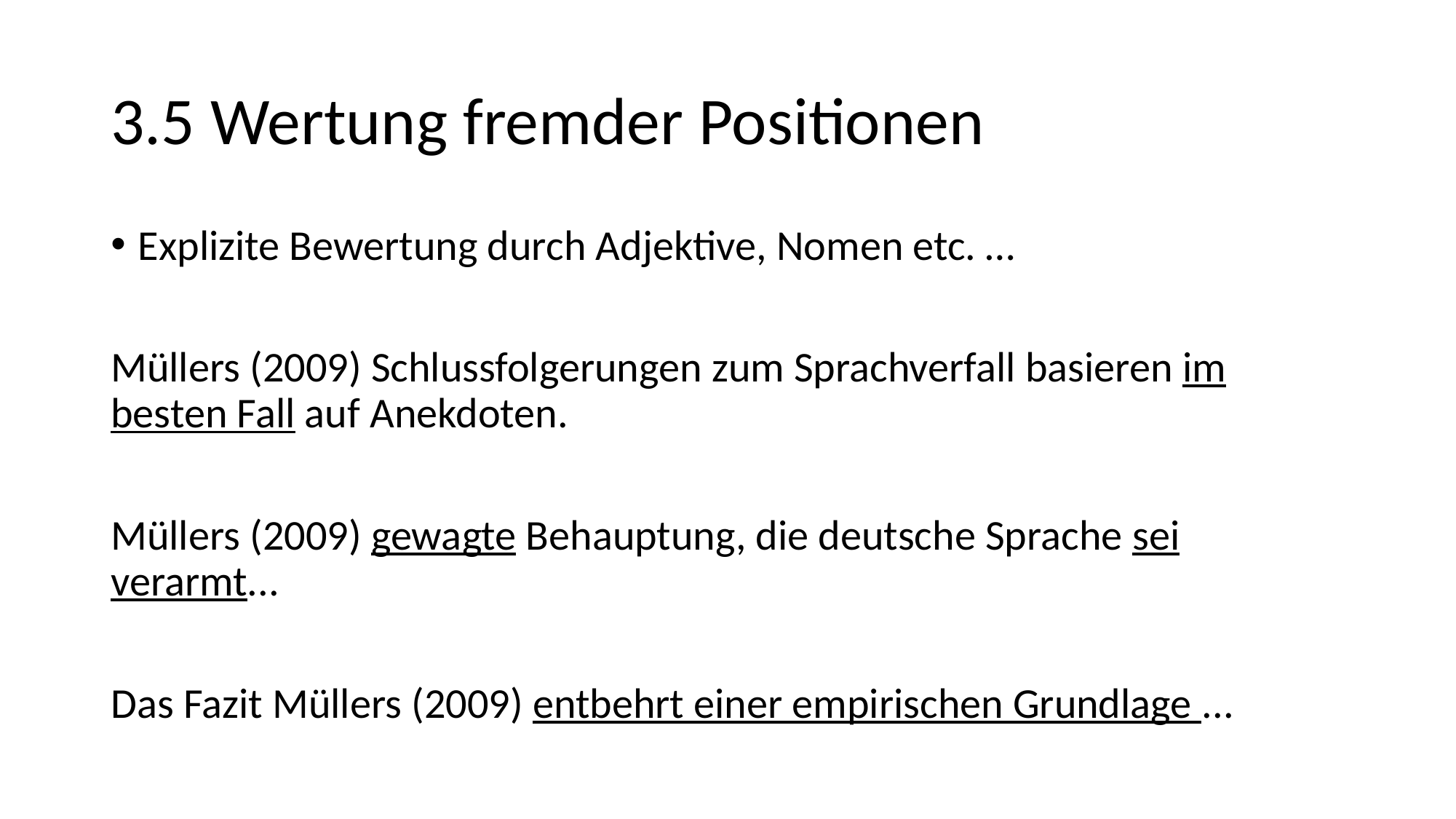

# 3.5 Wertung fremder Positionen
Explizite Bewertung durch Adjektive, Nomen etc. …

Müllers (2009) Schlussfolgerungen zum Sprachverfall basieren im besten Fall auf Anekdoten.

Müllers (2009) gewagte Behauptung, die deutsche Sprache sei verarmt...

Das Fazit Müllers (2009) entbehrt einer empirischen Grundlage ...